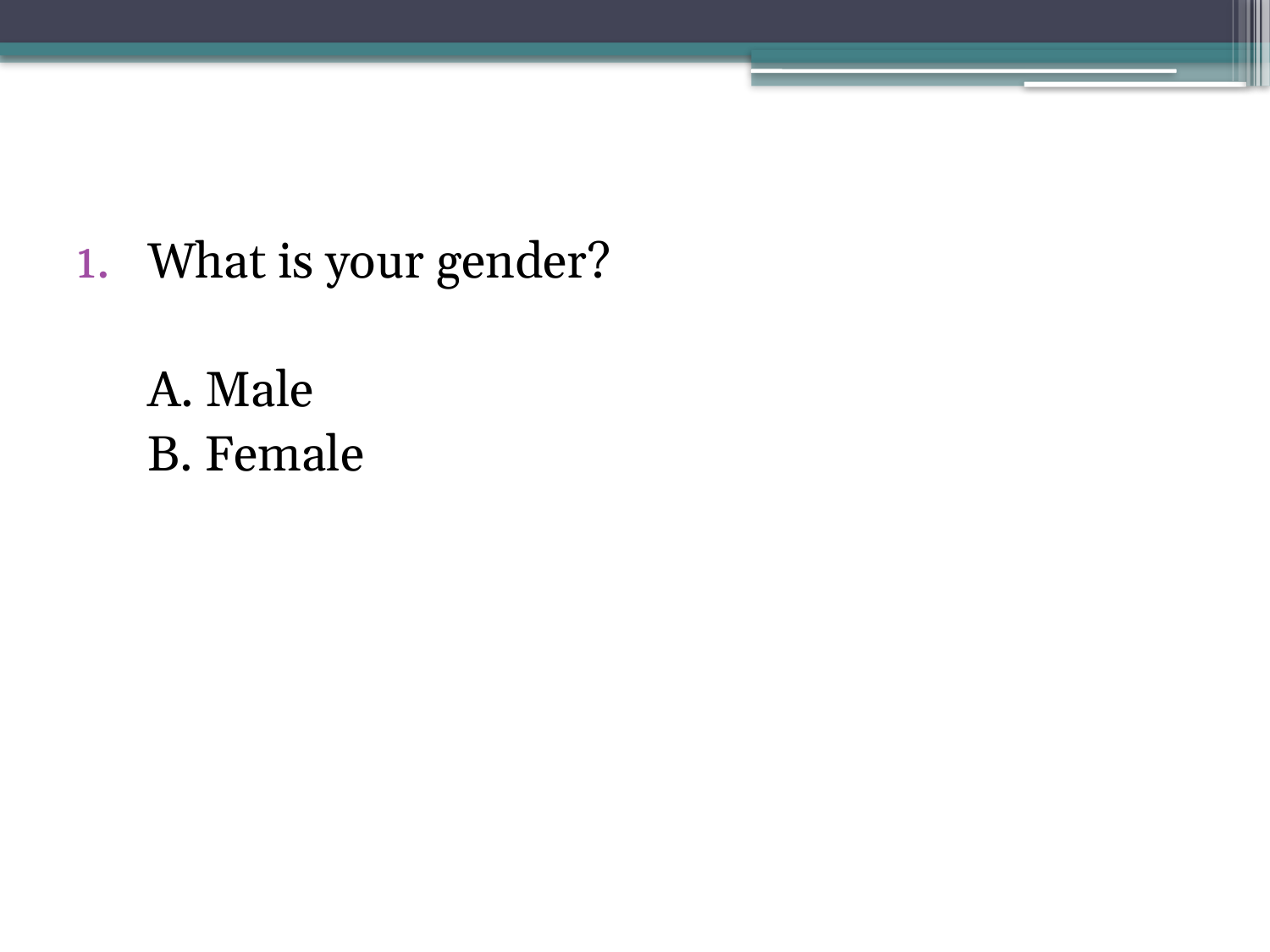

What is your gender?

	A. Male
	B. Female